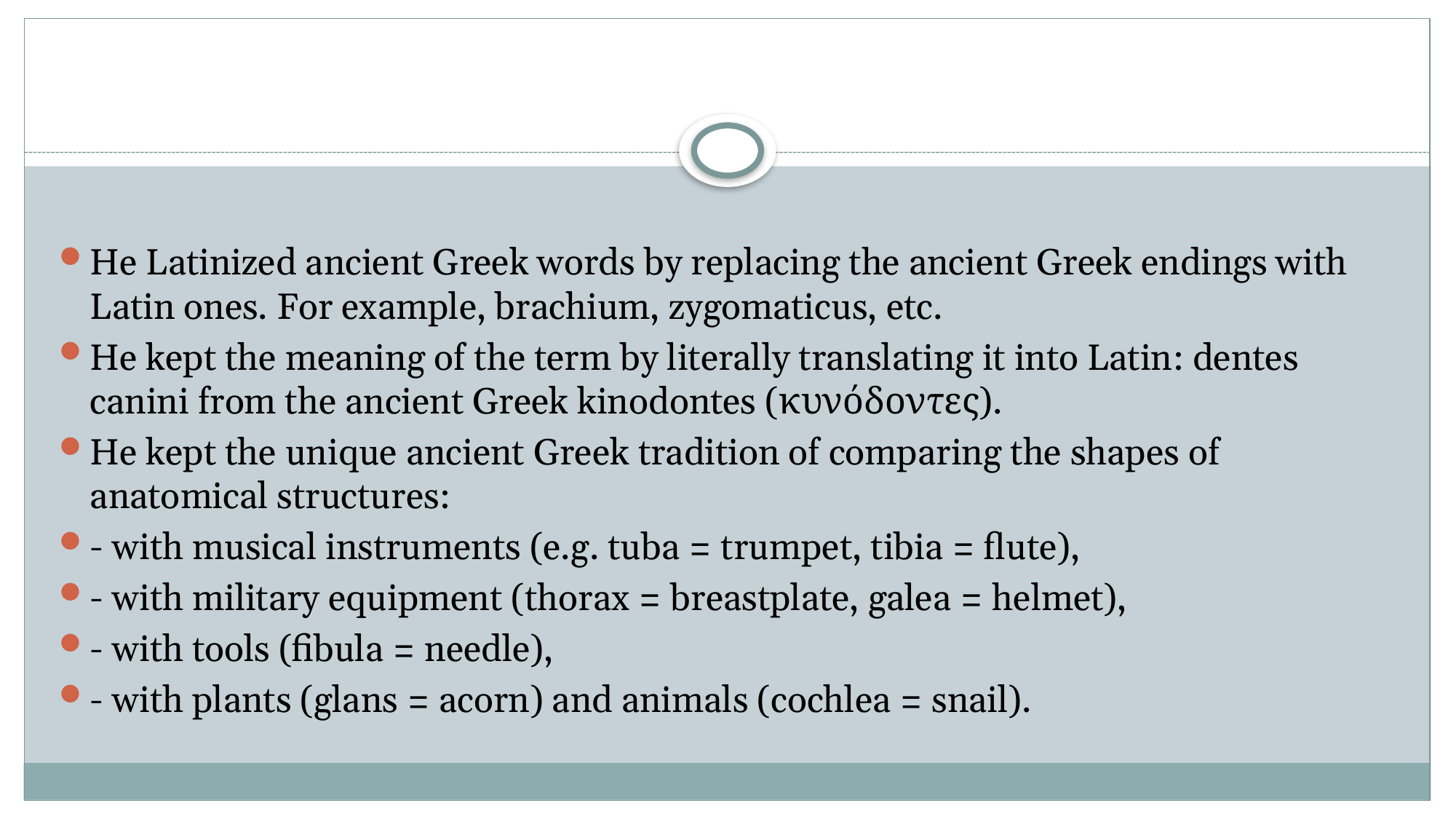

#

He Latinized ancient Greek words by replacing the ancient Greek endings with Latin ones. For example, brachium, zygomaticus, etc.
He kept the meaning of the term by literally translating it into Latin: dentes canini from the ancient Greek kinodontes (κυνόδοντες).
He kept the unique ancient Greek tradition of comparing the shapes of anatomical structures:
- with musical instruments (e.g. tuba = trumpet, tibia = flute),
- with military equipment (thorax = breastplate, galea = helmet),
- with tools (fibula = needle),
- with plants (glans = acorn) and animals (cochlea = snail).